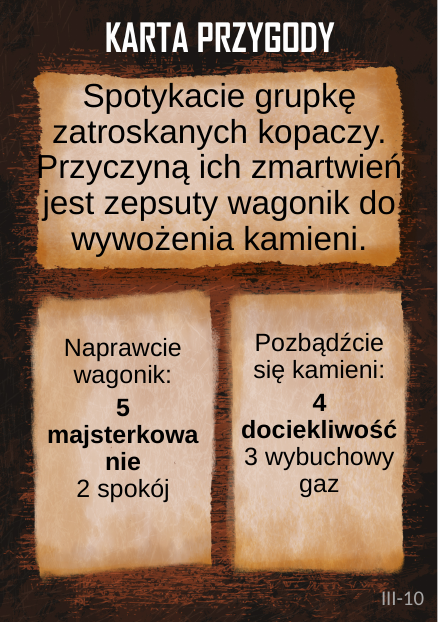

# Spotykacie grupkę zatroskanych kopaczy. Przyczyną ich zmartwień jest zepsuty wagonik do wywożenia kamieni.
Pozbądźcie się kamieni:
4 dociekliwość
3 wybuchowy gaz
Naprawcie wagonik:
5 majsterkowanie
2 spokój
III-10